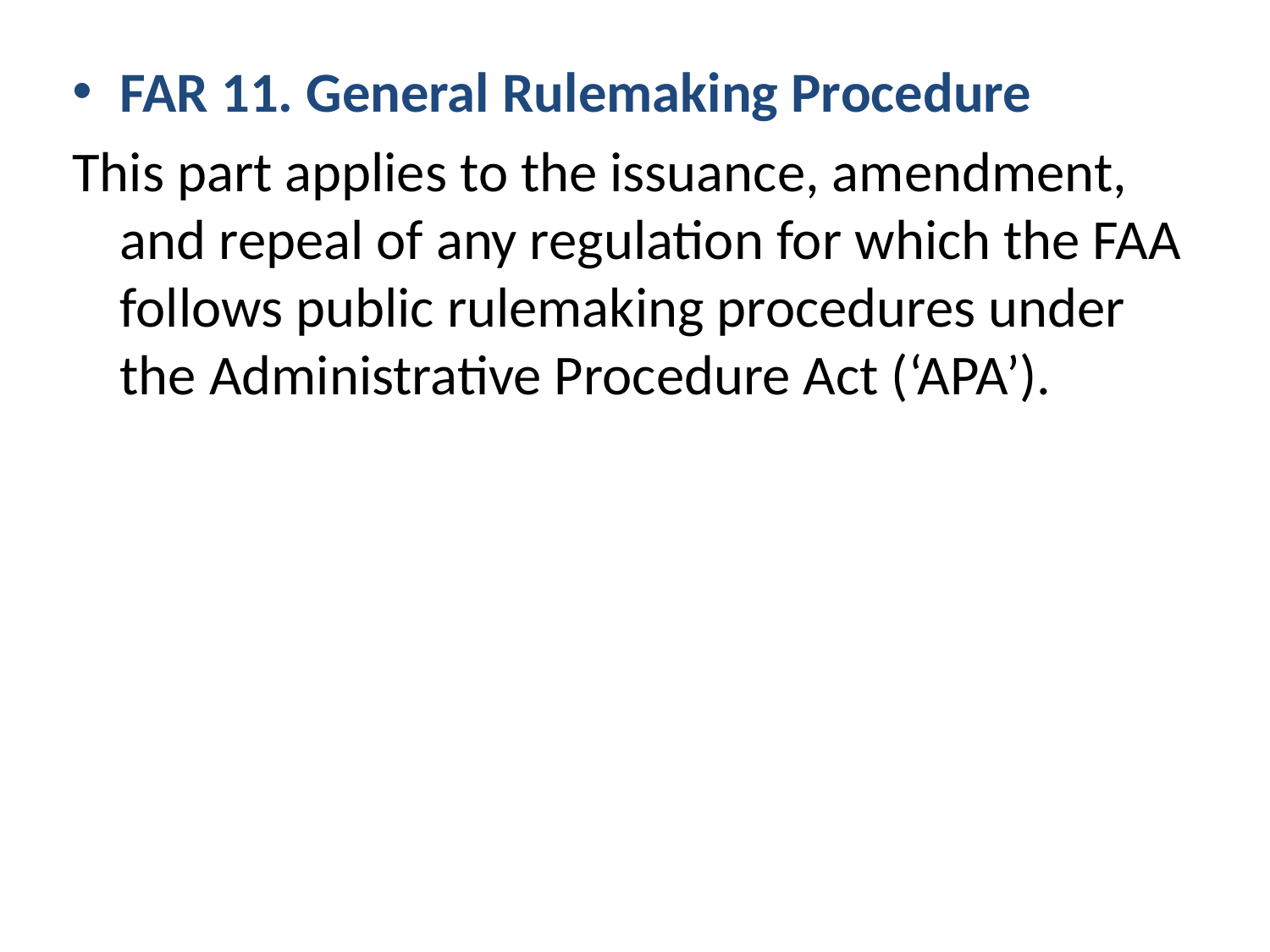

FAR 11. General Rulemaking Procedure
This part applies to the issuance, amendment, and repeal of any regulation for which the FAA follows public rulemaking procedures under the Administrative Procedure Act (‘APA’).